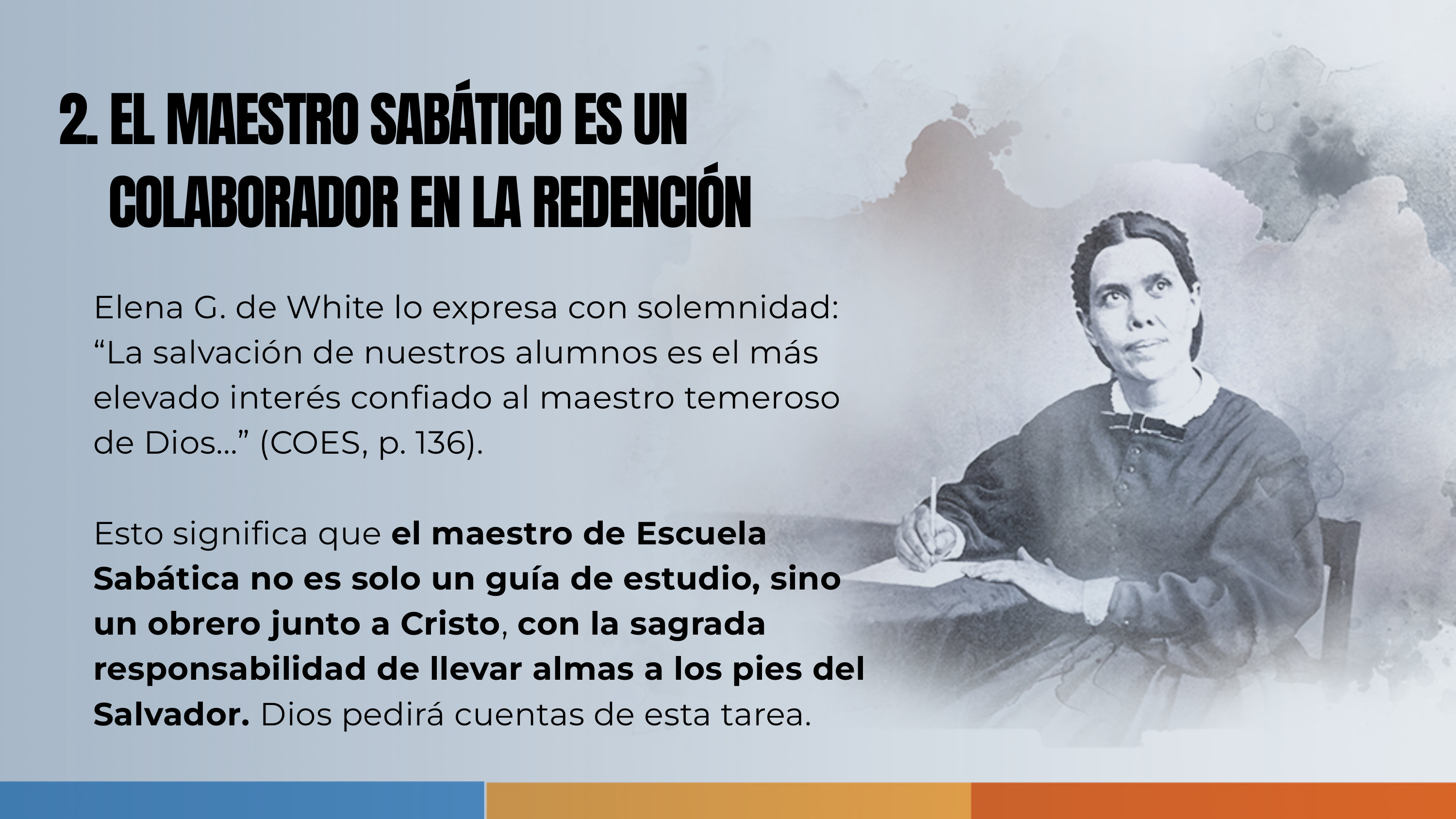

2. EL MAESTRO SABÁTICO ES UN
    COLABORADOR EN LA REDENCIÓN
Elena G. de White lo expresa con solemnidad: “La salvación de nuestros alumnos es el más elevado interés confiado al maestro temeroso de Dios...” (COES, p. 136).

Esto significa que el maestro de Escuela Sabática no es solo un guía de estudio, sino un obrero junto a Cristo, con la sagrada responsabilidad de llevar almas a los pies del Salvador. Dios pedirá cuentas de esta tarea.